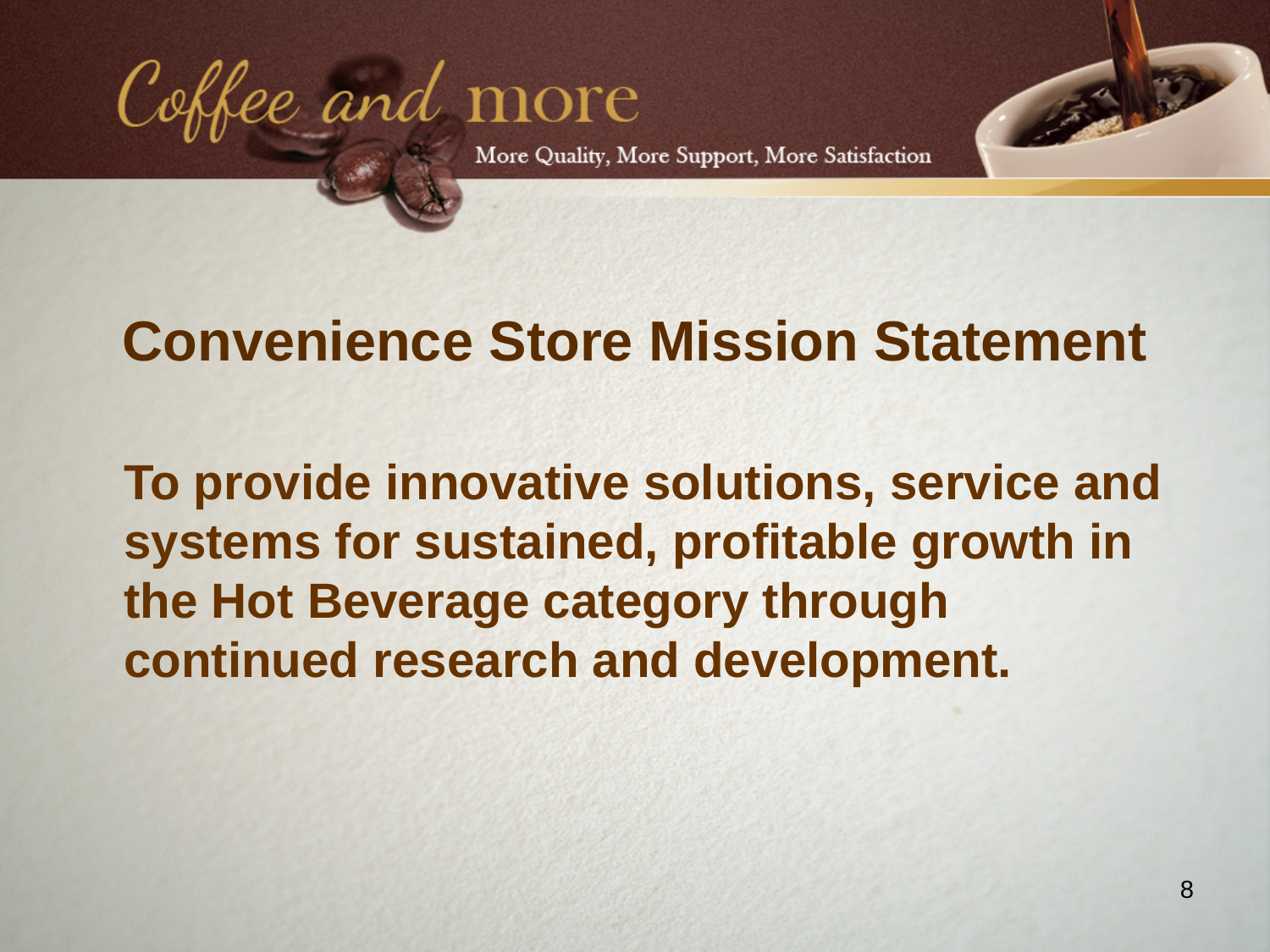

Convenience Store Mission Statement
    To provide innovative solutions, service and systems for sustained, profitable growth in the Hot Beverage category through continued research and development.
8